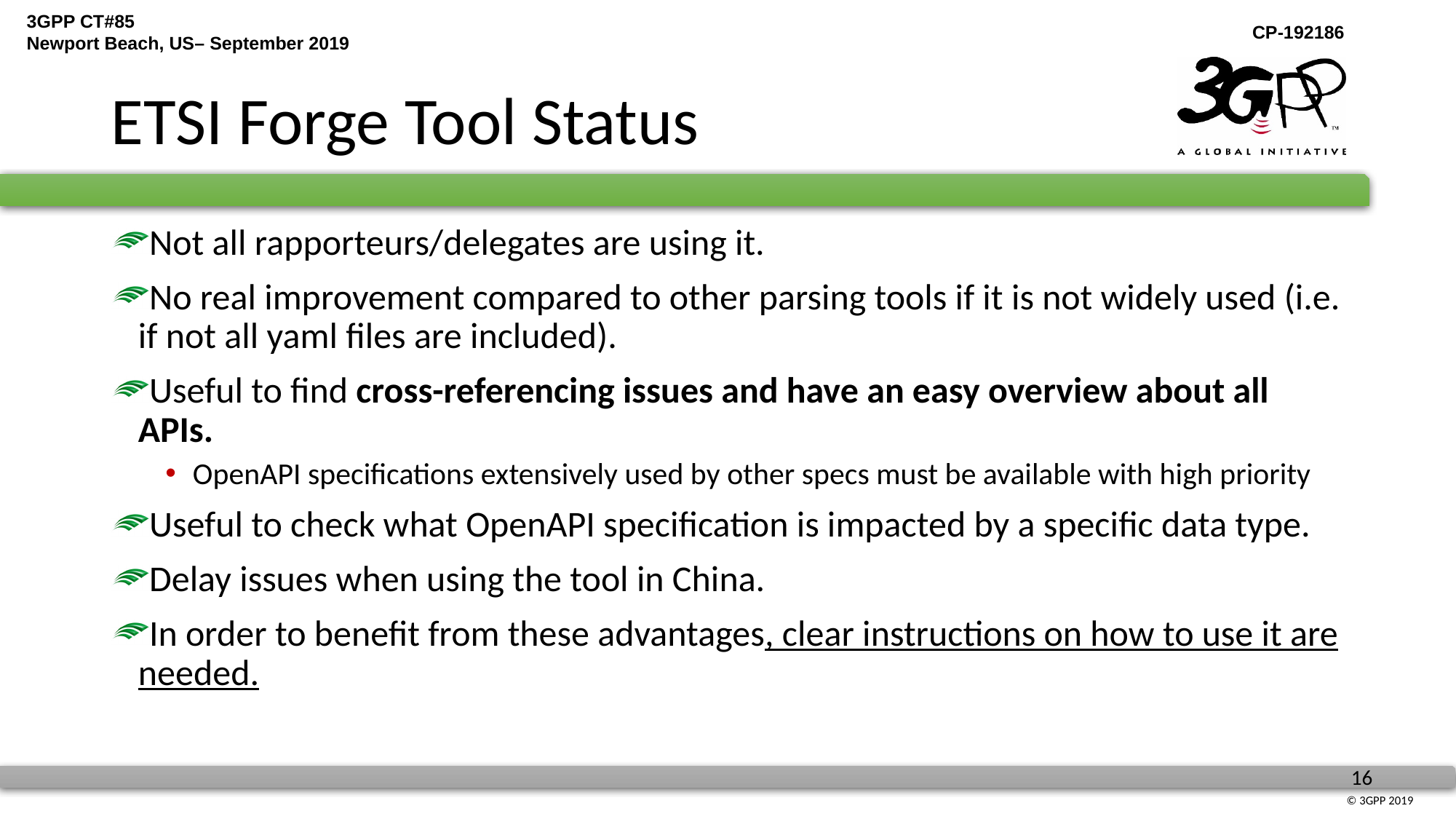

# ETSI Forge Tool Status
Not all rapporteurs/delegates are using it.
No real improvement compared to other parsing tools if it is not widely used (i.e. if not all yaml files are included).
Useful to find cross-referencing issues and have an easy overview about all APIs.
OpenAPI specifications extensively used by other specs must be available with high priority
Useful to check what OpenAPI specification is impacted by a specific data type.
Delay issues when using the tool in China.
In order to benefit from these advantages, clear instructions on how to use it are needed.